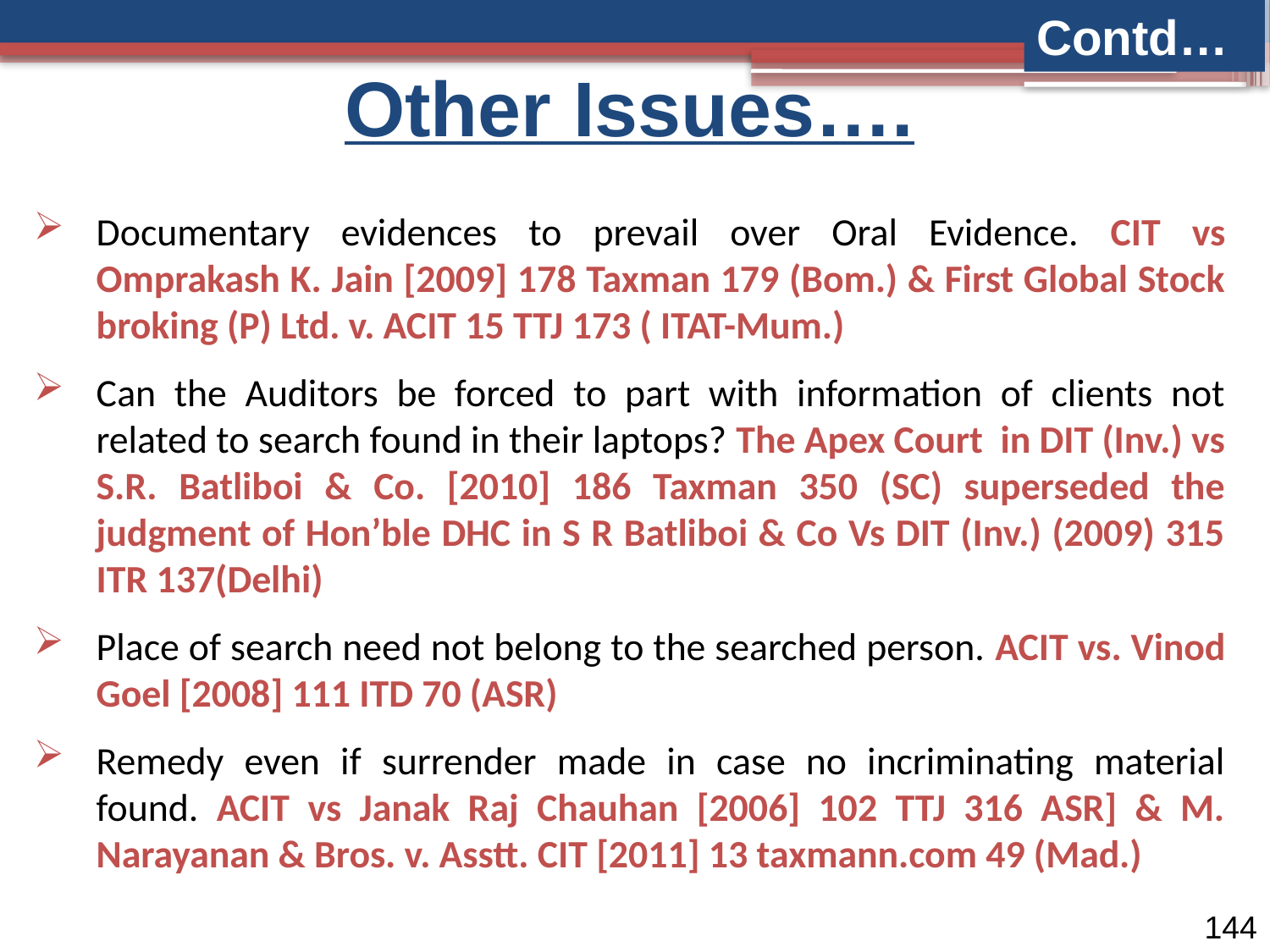

Contd…
Other Issues….
Documentary evidences to prevail over Oral Evidence. CIT vs Omprakash K. Jain [2009] 178 Taxman 179 (Bom.) & First Global Stock broking (P) Ltd. v. ACIT 15 TTJ 173 ( ITAT-Mum.)
Can the Auditors be forced to part with information of clients not related to search found in their laptops? The Apex Court  in DIT (Inv.) vs S.R. Batliboi & Co. [2010] 186 Taxman 350 (SC) superseded the judgment of Hon’ble DHC in S R Batliboi & Co Vs DIT (Inv.) (2009) 315 ITR 137(Delhi)
Place of search need not belong to the searched person. ACIT vs. Vinod Goel [2008] 111 ITD 70 (ASR)
Remedy even if surrender made in case no incriminating material found. ACIT vs Janak Raj Chauhan [2006] 102 TTJ 316 ASR] & M. Narayanan & Bros. v. Asstt. CIT [2011] 13 taxmann.com 49 (Mad.)
144